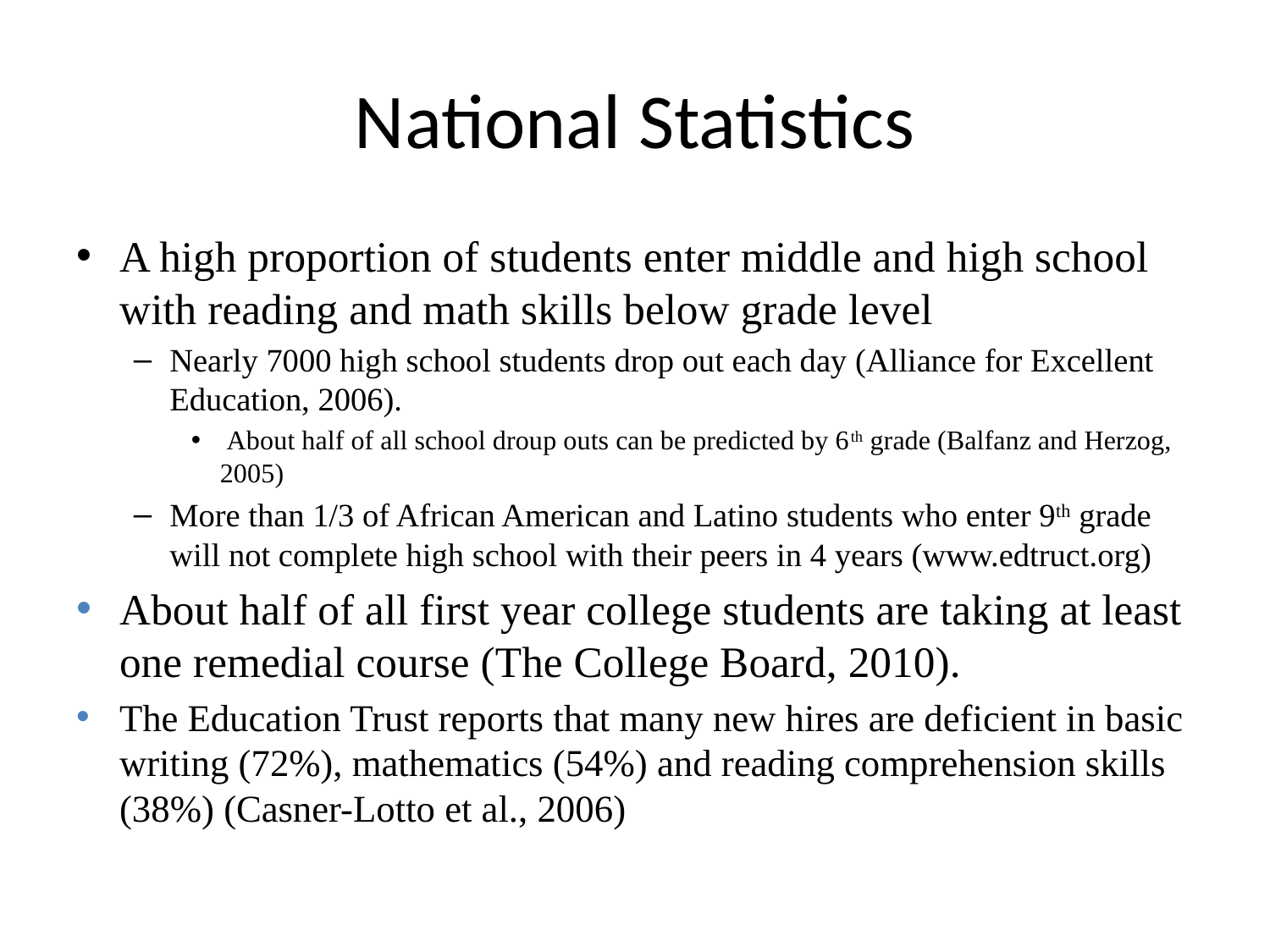

# National Statistics
A high proportion of students enter middle and high school with reading and math skills below grade level
Nearly 7000 high school students drop out each day (Alliance for Excellent Education, 2006).
 About half of all school droup outs can be predicted by 6th grade (Balfanz and Herzog, 2005)
More than 1/3 of African American and Latino students who enter 9th grade will not complete high school with their peers in 4 years (www.edtruct.org)
About half of all first year college students are taking at least one remedial course (The College Board, 2010).
The Education Trust reports that many new hires are deficient in basic writing (72%), mathematics (54%) and reading comprehension skills (38%) (Casner-Lotto et al., 2006)